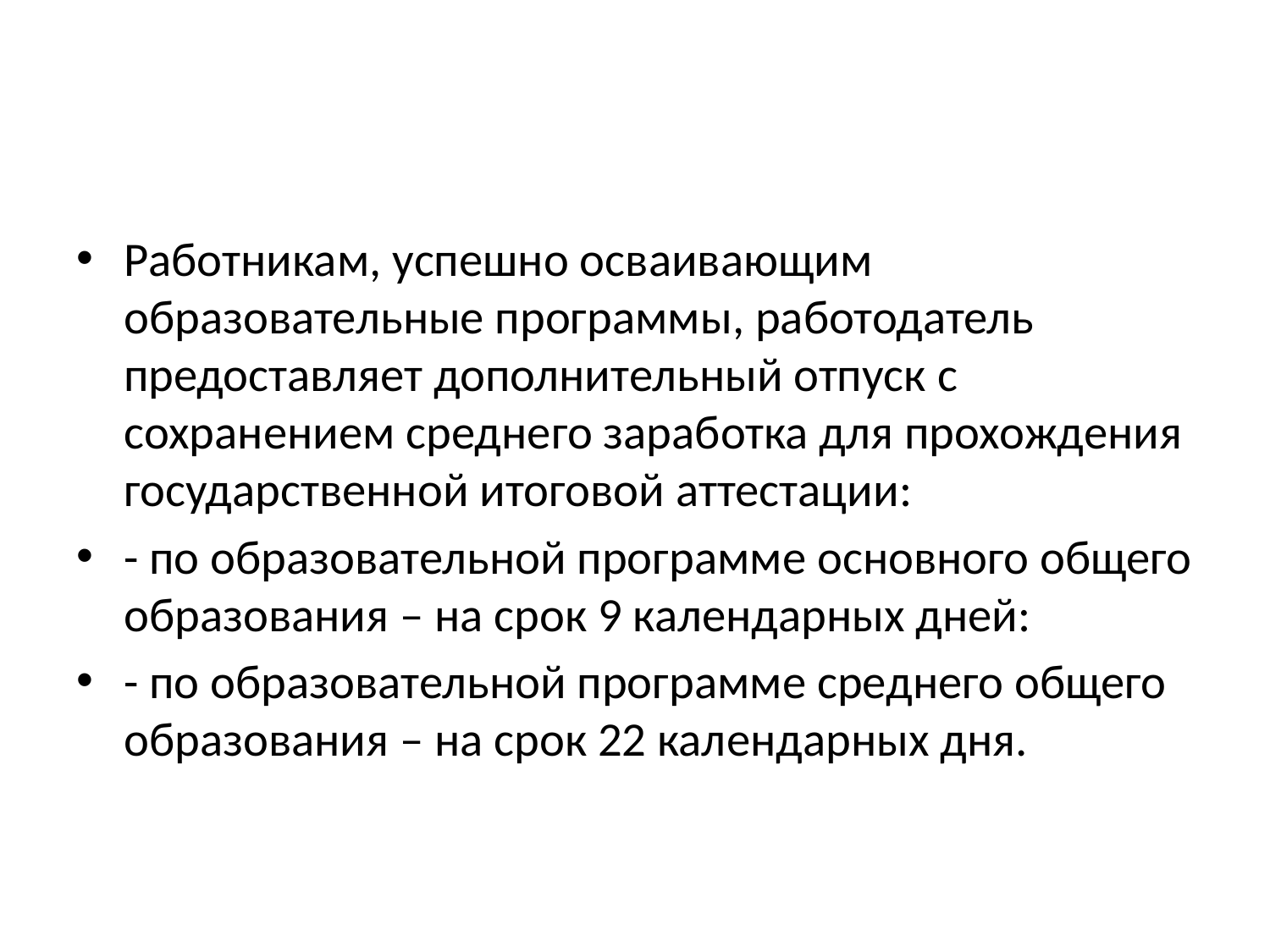

#
Работникам, успешно осваивающим образовательные программы, работодатель предоставляет дополнительный отпуск с сохранением среднего заработка для прохождения государственной итоговой аттестации:
- по образовательной программе основного общего образования – на срок 9 календарных дней:
- по образовательной программе среднего общего образования – на срок 22 календарных дня.